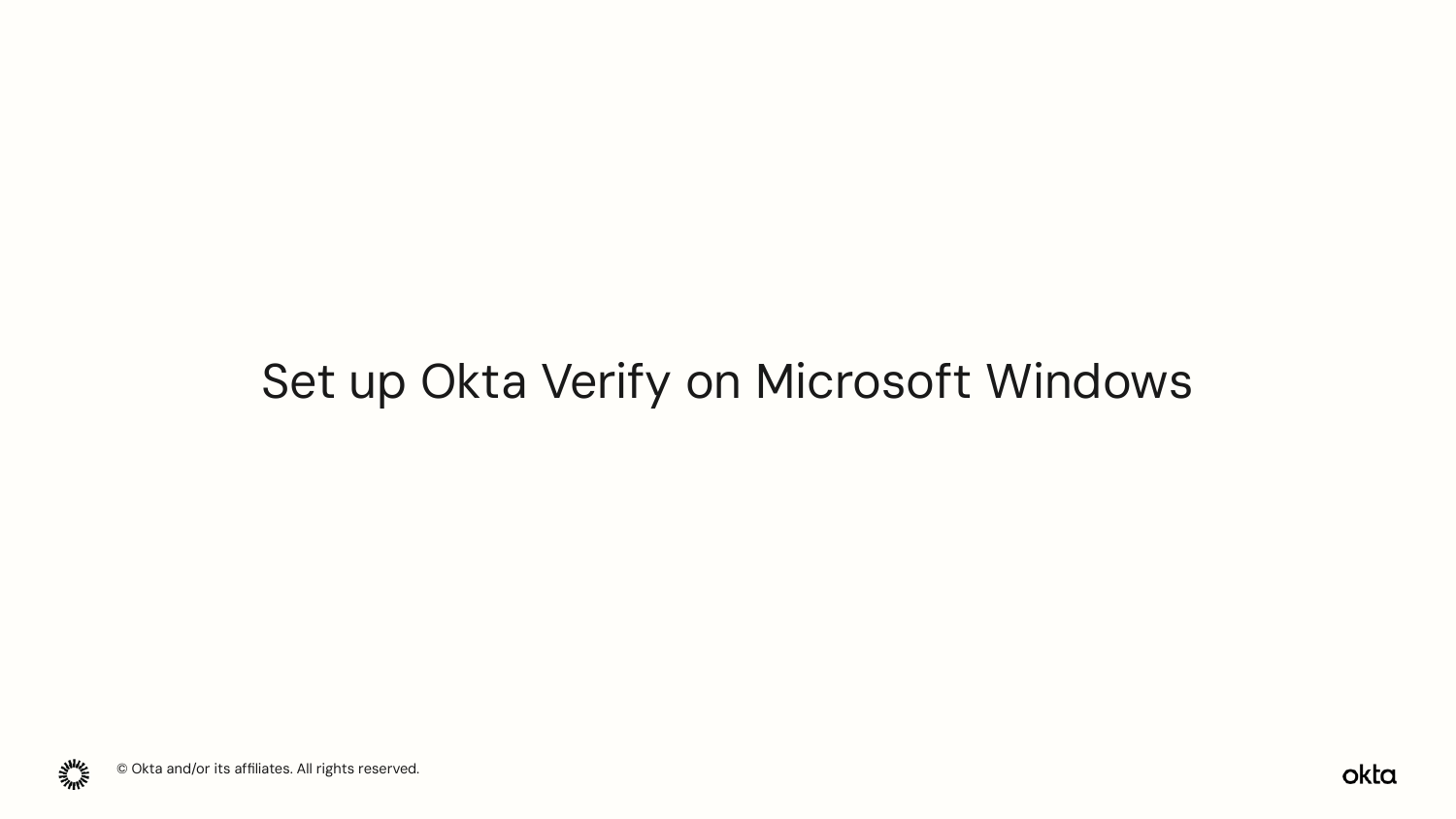

Set up Okta Verify on Microsoft Windows